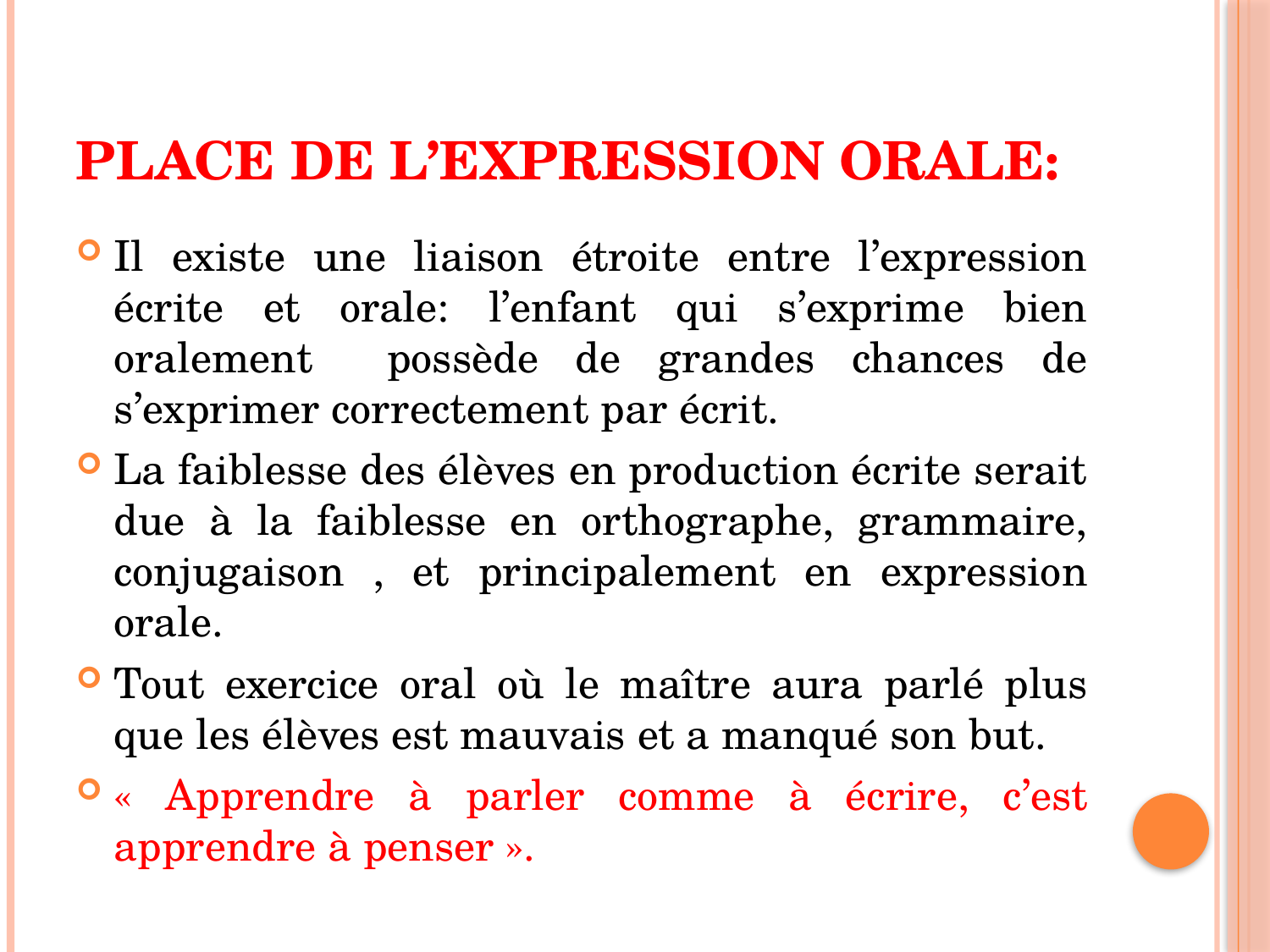

# Place de l’expression orale:
Il existe une liaison étroite entre l’expression écrite et orale: l’enfant qui s’exprime bien oralement  possède de grandes chances de s’exprimer correctement par écrit.
La faiblesse des élèves en production écrite serait due à la faiblesse en orthographe, grammaire, conjugaison , et principalement en expression orale.
Tout exercice oral où le maître aura parlé plus que les élèves est mauvais et a manqué son but.
« Apprendre à parler comme à écrire, c’est apprendre à penser ».